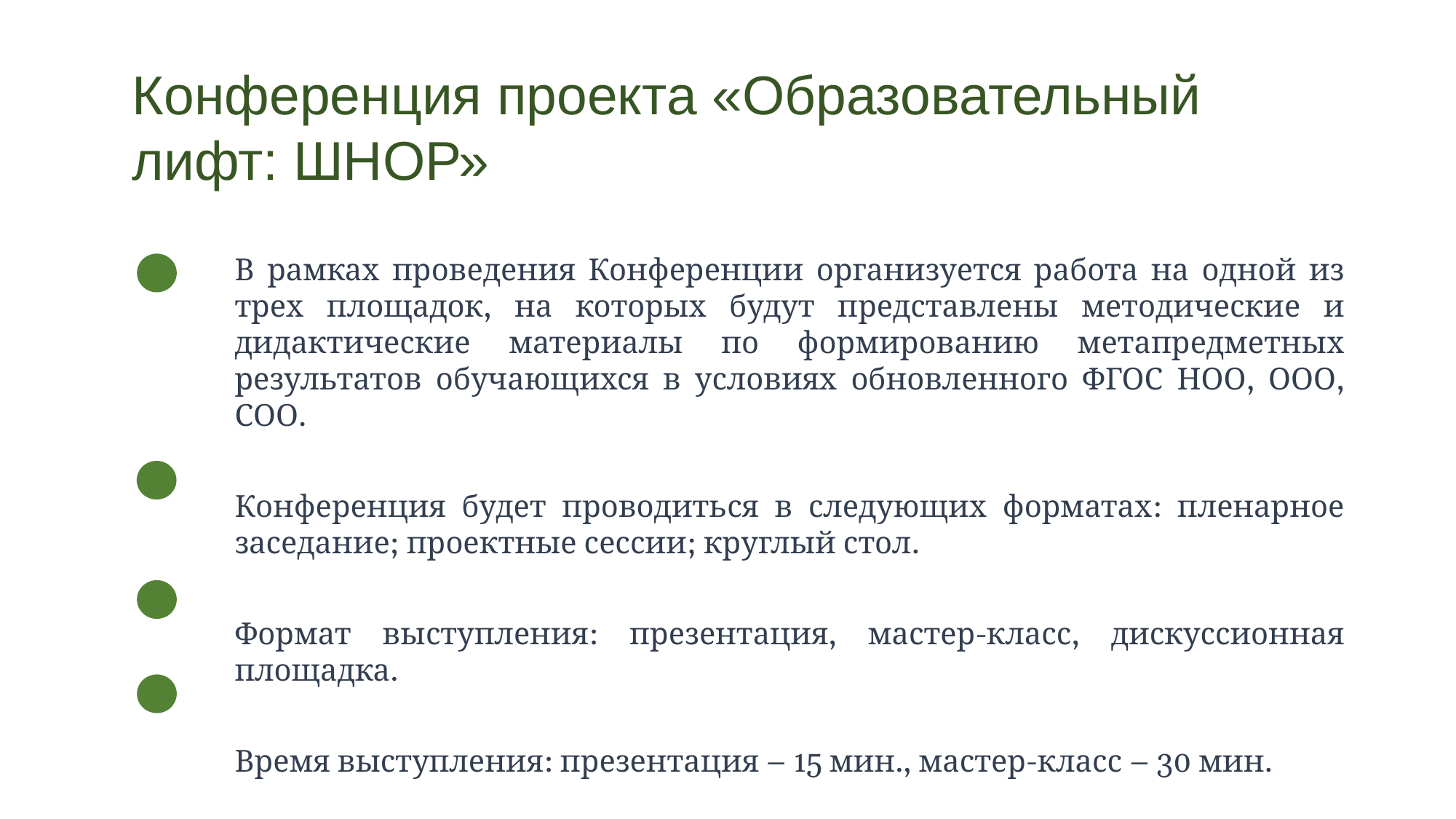

Конференция проекта «Образовательный лифт: ШНОР»
В рамках проведения Конференции организуется работа на одной из трех площадок, на которых будут представлены методические и дидактические материалы по формированию метапредметных результатов обучающихся в условиях обновленного ФГОС НОО, ООО, СОО.

Конференция будет проводиться в следующих форматах: пленарное заседание; проектные сессии; круглый стол.

Формат выступления: презентация, мастер-класс, дискуссионная площадка.

Время выступления: презентация – 15 мин., мастер-класс – 30 мин.